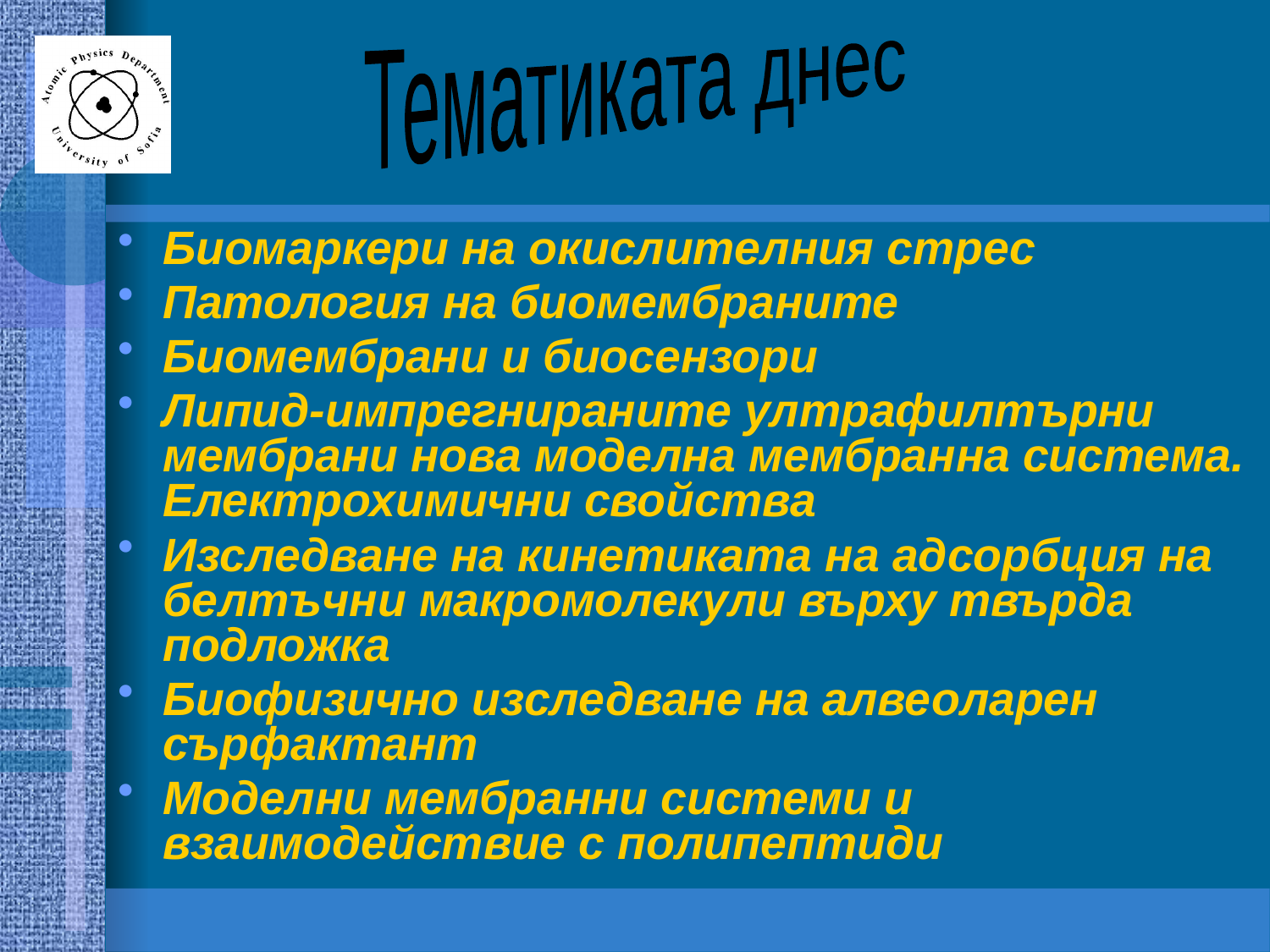

Тематиката днес
Биомаркери на окислителния стрес
Патология на биомембраните
Биомембрани и биосензори
Липид-импрегнираните ултрафилтърни мембрани нова моделна мембранна система. Електрохимични свойства
Изследване на кинетиката на адсорбция на белтъчни макромолекули върху твърда подложка
Биофизично изследване на алвеоларен сърфактант
Моделни мембранни системи и взаимодействие с полипептиди